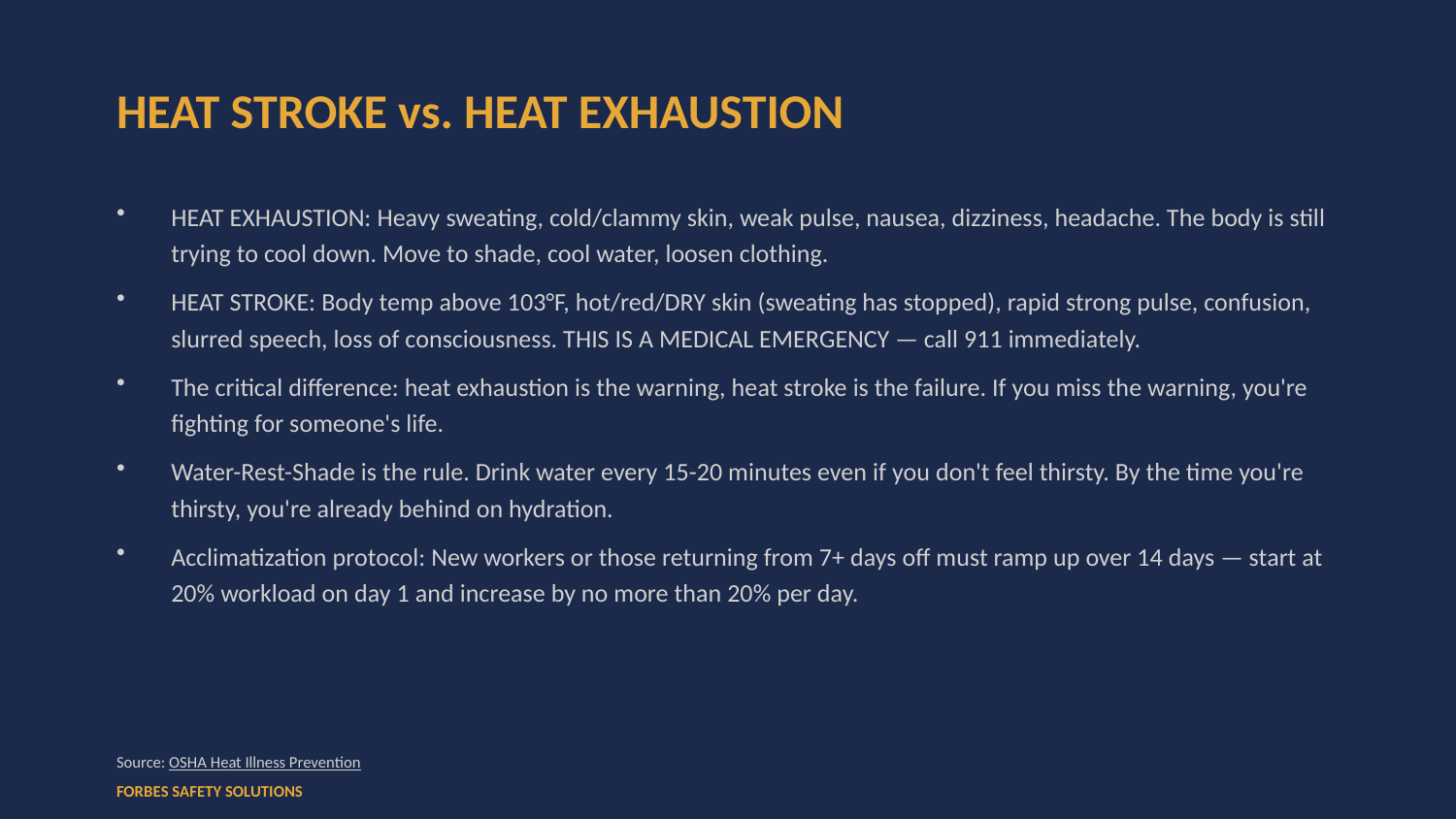

HEAT STROKE vs. HEAT EXHAUSTION
HEAT EXHAUSTION: Heavy sweating, cold/clammy skin, weak pulse, nausea, dizziness, headache. The body is still trying to cool down. Move to shade, cool water, loosen clothing.
HEAT STROKE: Body temp above 103°F, hot/red/DRY skin (sweating has stopped), rapid strong pulse, confusion, slurred speech, loss of consciousness. THIS IS A MEDICAL EMERGENCY — call 911 immediately.
The critical difference: heat exhaustion is the warning, heat stroke is the failure. If you miss the warning, you're fighting for someone's life.
Water-Rest-Shade is the rule. Drink water every 15-20 minutes even if you don't feel thirsty. By the time you're thirsty, you're already behind on hydration.
Acclimatization protocol: New workers or those returning from 7+ days off must ramp up over 14 days — start at 20% workload on day 1 and increase by no more than 20% per day.
Source: OSHA Heat Illness Prevention
FORBES SAFETY SOLUTIONS